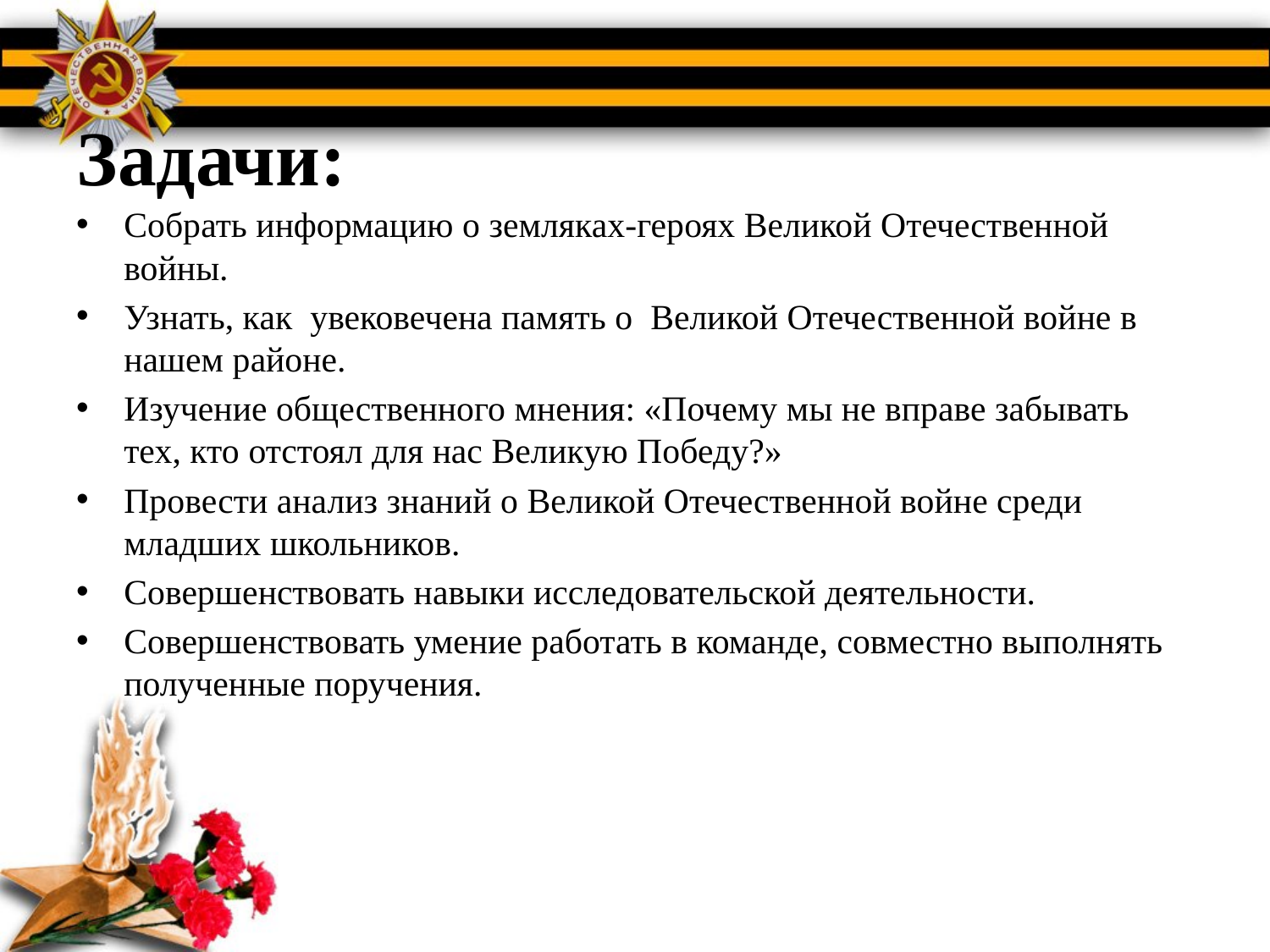

# Задачи:
Собрать информацию о земляках-героях Великой Отечественной войны.
Узнать, как  увековечена память о  Великой Отечественной войне в нашем районе.
Изучение общественного мнения: «Почему мы не вправе забывать тех, кто отстоял для нас Великую Победу?»
Провести анализ знаний о Великой Отечественной войне среди младших школьников.
Совершенствовать навыки исследовательской деятельности.
Совершенствовать умение работать в команде, совместно выполнять полученные поручения.